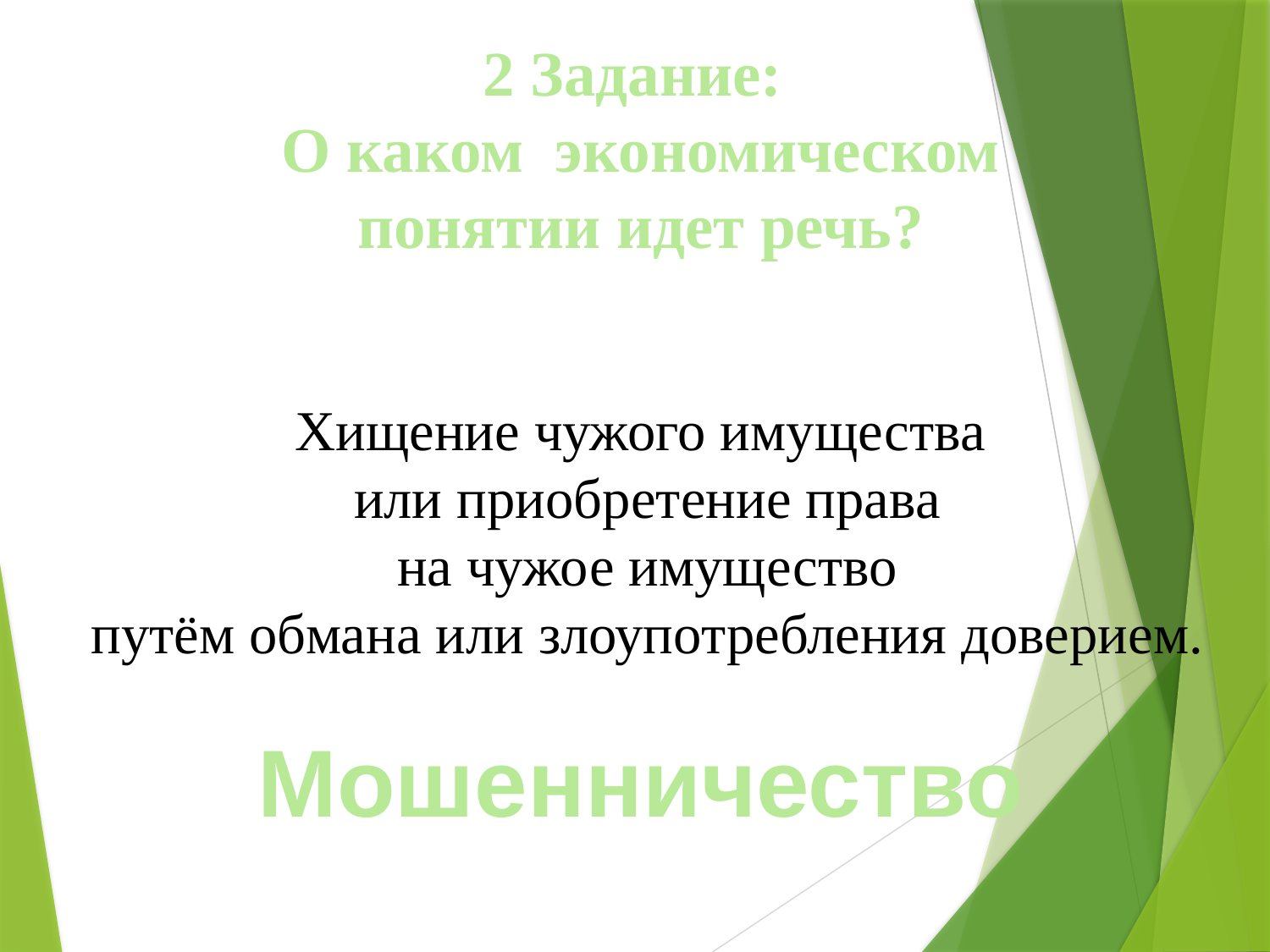

2 Задание:
О каком  экономическом понятии идет речь?
Хищение чужого имущества
 или приобретение права
 на чужое имущество
 путём обмана или злоупотребления доверием.
Мошенничество